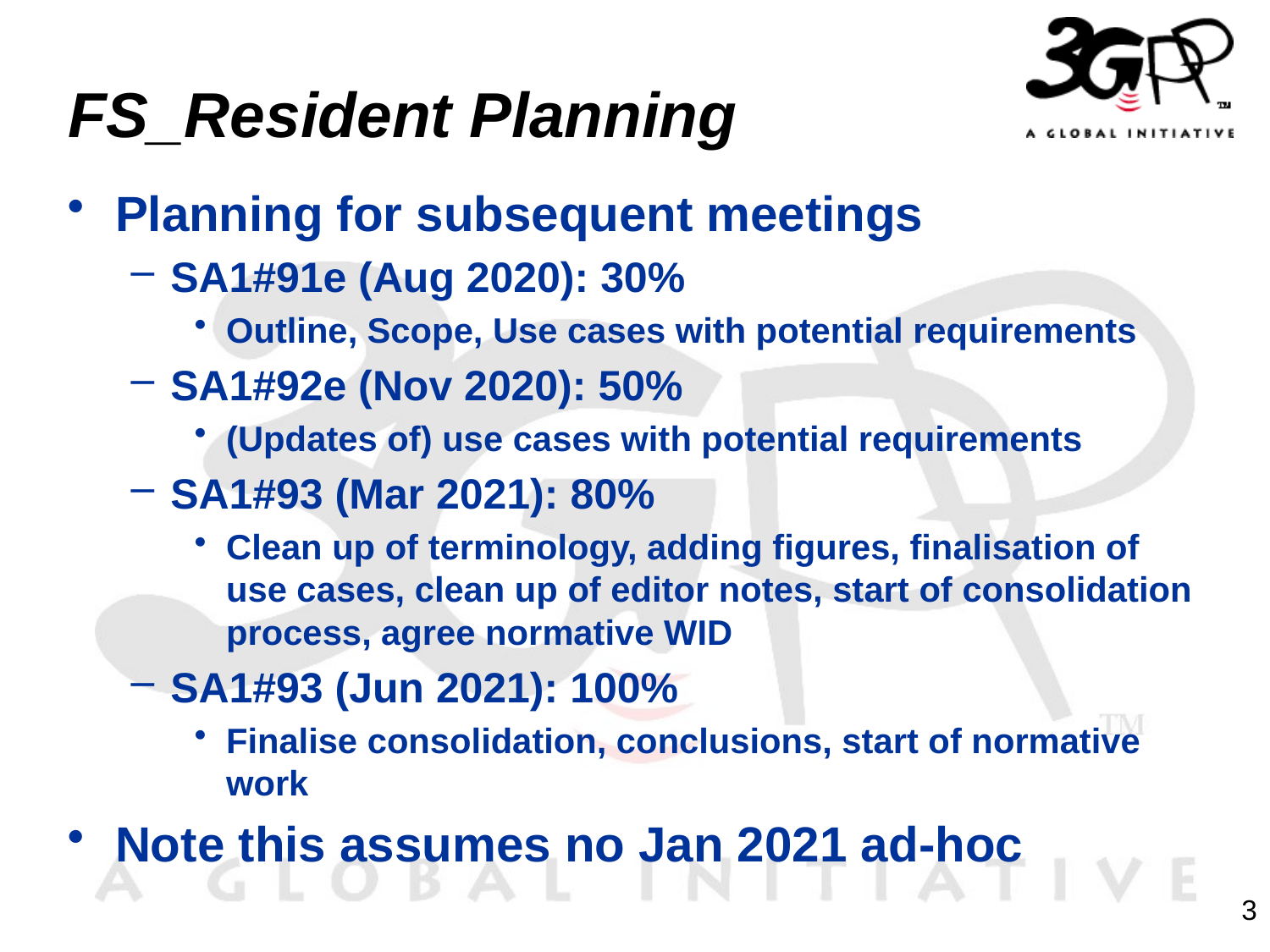

# FS_Resident Planning
Planning for subsequent meetings
SA1#91e (Aug 2020): 30%
Outline, Scope, Use cases with potential requirements
SA1#92e (Nov 2020): 50%
(Updates of) use cases with potential requirements
SA1#93 (Mar 2021): 80%
Clean up of terminology, adding figures, finalisation of use cases, clean up of editor notes, start of consolidation process, agree normative WID
SA1#93 (Jun 2021): 100%
Finalise consolidation, conclusions, start of normative work
Note this assumes no Jan 2021 ad-hoc

3